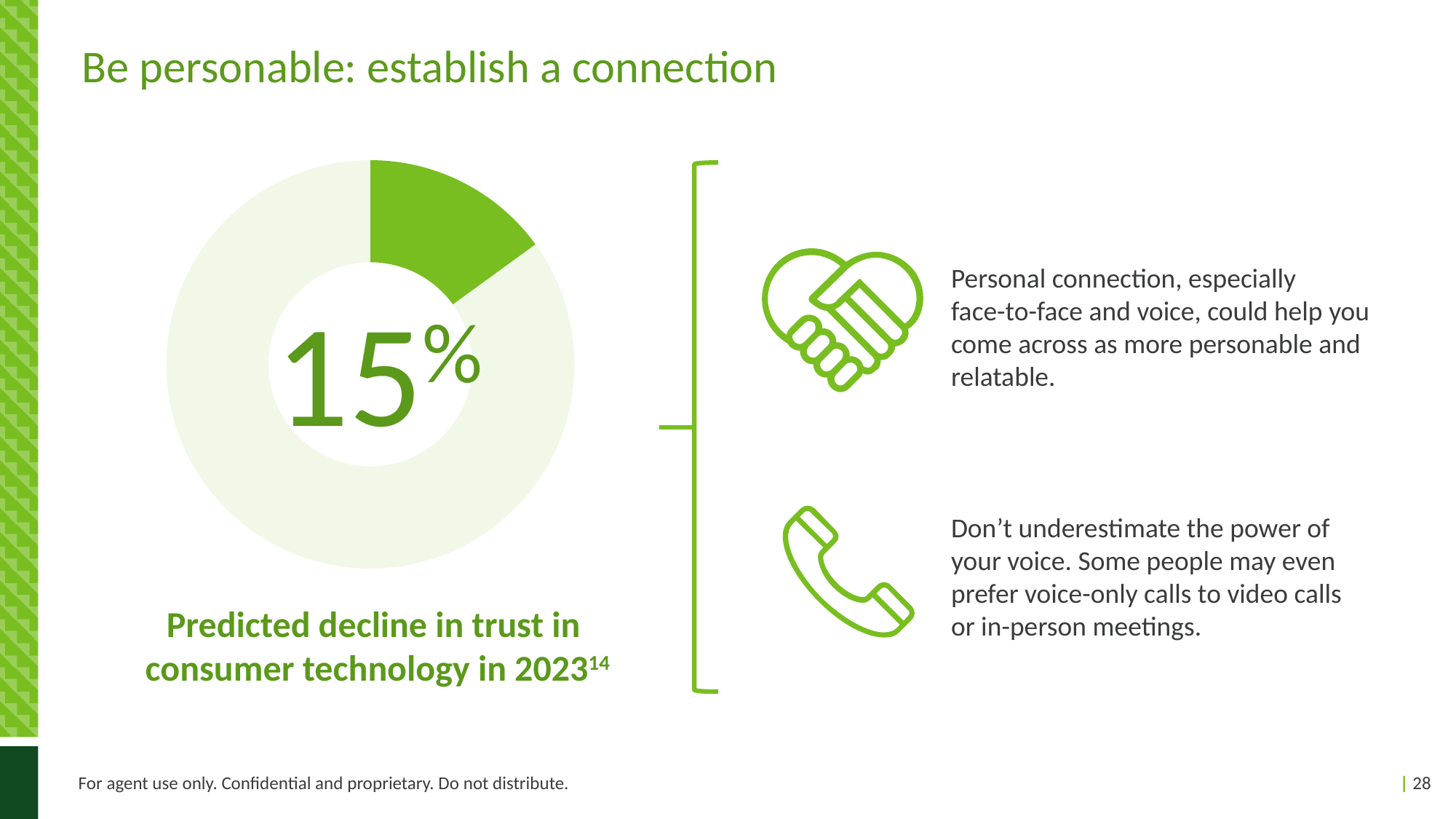

# Be personable: establish a connection

### Chart

| Category | Sales |
|---|---|
| 1st Qtr | 15.0 |
| 2nd Qtr | 85.0 |
15%

Personal connection, especially
face-to-face and voice, could help you come across as more personable and relatable.

Don’t underestimate the power of your voice. Some people may even prefer voice-only calls to video calls or in-person meetings.
Predicted decline in trust in
consumer technology in 202314
For agent use only. Confidential and proprietary. Do not distribute.
| 28